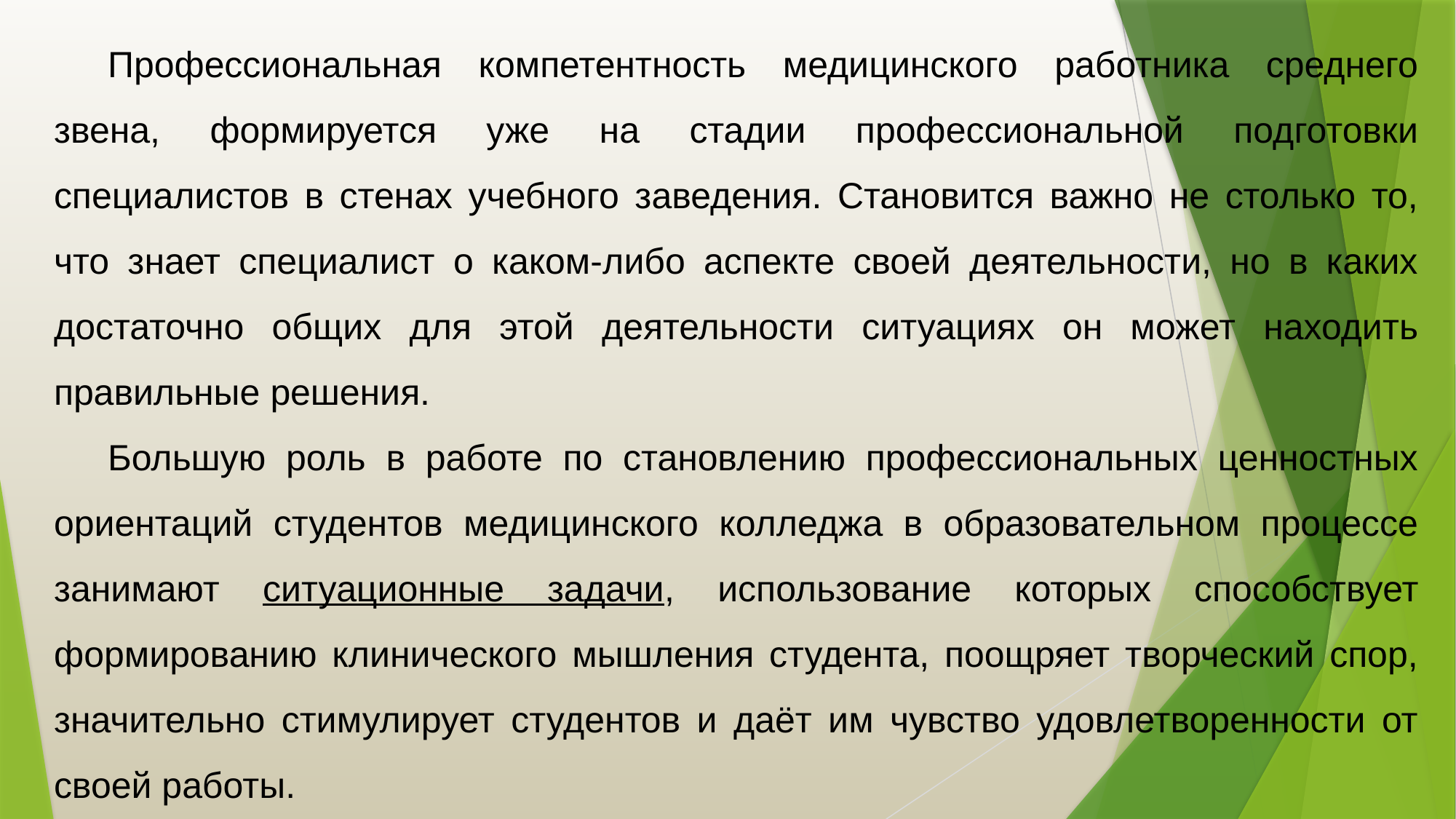

Профессиональная компетентность медицинского работника среднего звена, формируется уже на стадии профессиональной подготовки специалистов в стенах учебного заведения. Становится важно не столько то, что знает специалист о каком-либо аспекте своей деятельности, но в каких достаточно общих для этой деятельности ситуациях он может находить правильные решения.
Большую роль в работе по становлению профессиональных ценностных ориентаций студентов медицинского колледжа в образовательном процессе занимают ситуационные задачи, использование которых способствует формированию клинического мышления студента, поощряет творческий спор, значительно стимулирует студентов и даёт им чувство удовлетворенности от своей работы.